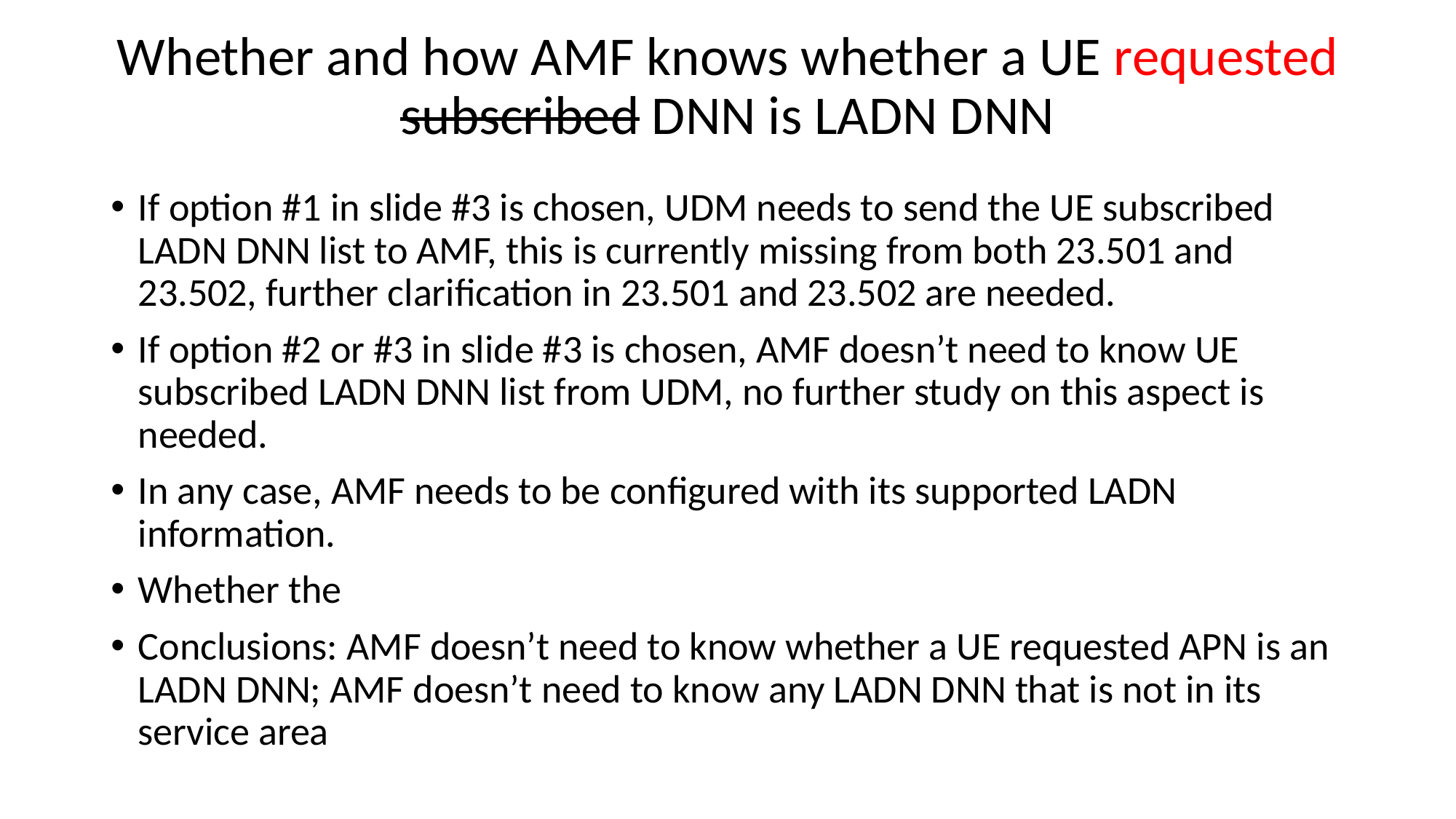

# Whether and how AMF knows whether a UE requested subscribed DNN is LADN DNN
If option #1 in slide #3 is chosen, UDM needs to send the UE subscribed LADN DNN list to AMF, this is currently missing from both 23.501 and 23.502, further clarification in 23.501 and 23.502 are needed.
If option #2 or #3 in slide #3 is chosen, AMF doesn’t need to know UE subscribed LADN DNN list from UDM, no further study on this aspect is needed.
In any case, AMF needs to be configured with its supported LADN information.
Whether the
Conclusions: AMF doesn’t need to know whether a UE requested APN is an LADN DNN; AMF doesn’t need to know any LADN DNN that is not in its service area